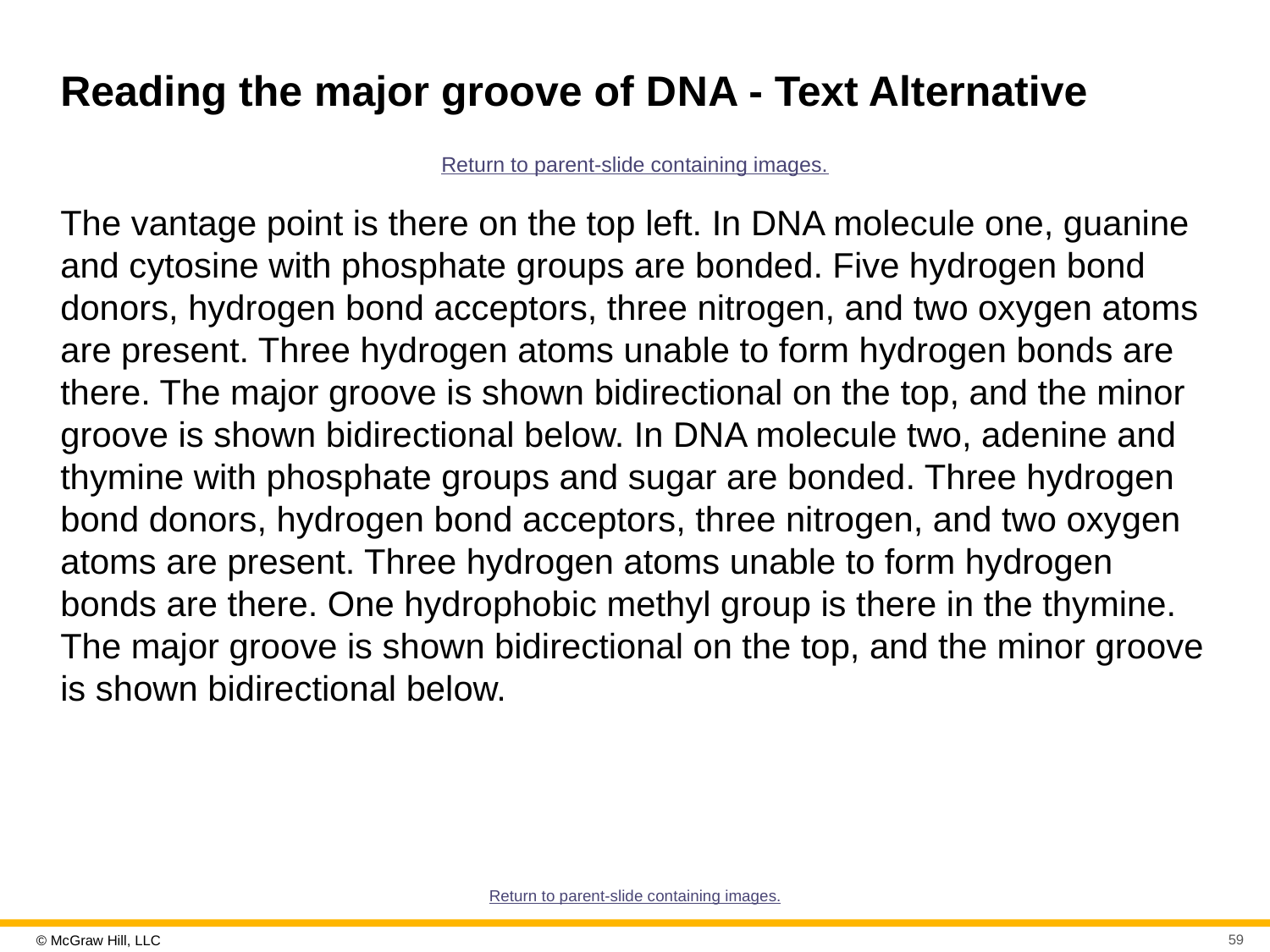

# Reading the major groove of D N A - Text Alternative
Return to parent-slide containing images.
The vantage point is there on the top left. In DNA molecule one, guanine and cytosine with phosphate groups are bonded. Five hydrogen bond donors, hydrogen bond acceptors, three nitrogen, and two oxygen atoms are present. Three hydrogen atoms unable to form hydrogen bonds are there. The major groove is shown bidirectional on the top, and the minor groove is shown bidirectional below. In DNA molecule two, adenine and thymine with phosphate groups and sugar are bonded. Three hydrogen bond donors, hydrogen bond acceptors, three nitrogen, and two oxygen atoms are present. Three hydrogen atoms unable to form hydrogen bonds are there. One hydrophobic methyl group is there in the thymine. The major groove is shown bidirectional on the top, and the minor groove is shown bidirectional below.
Return to parent-slide containing images.
59